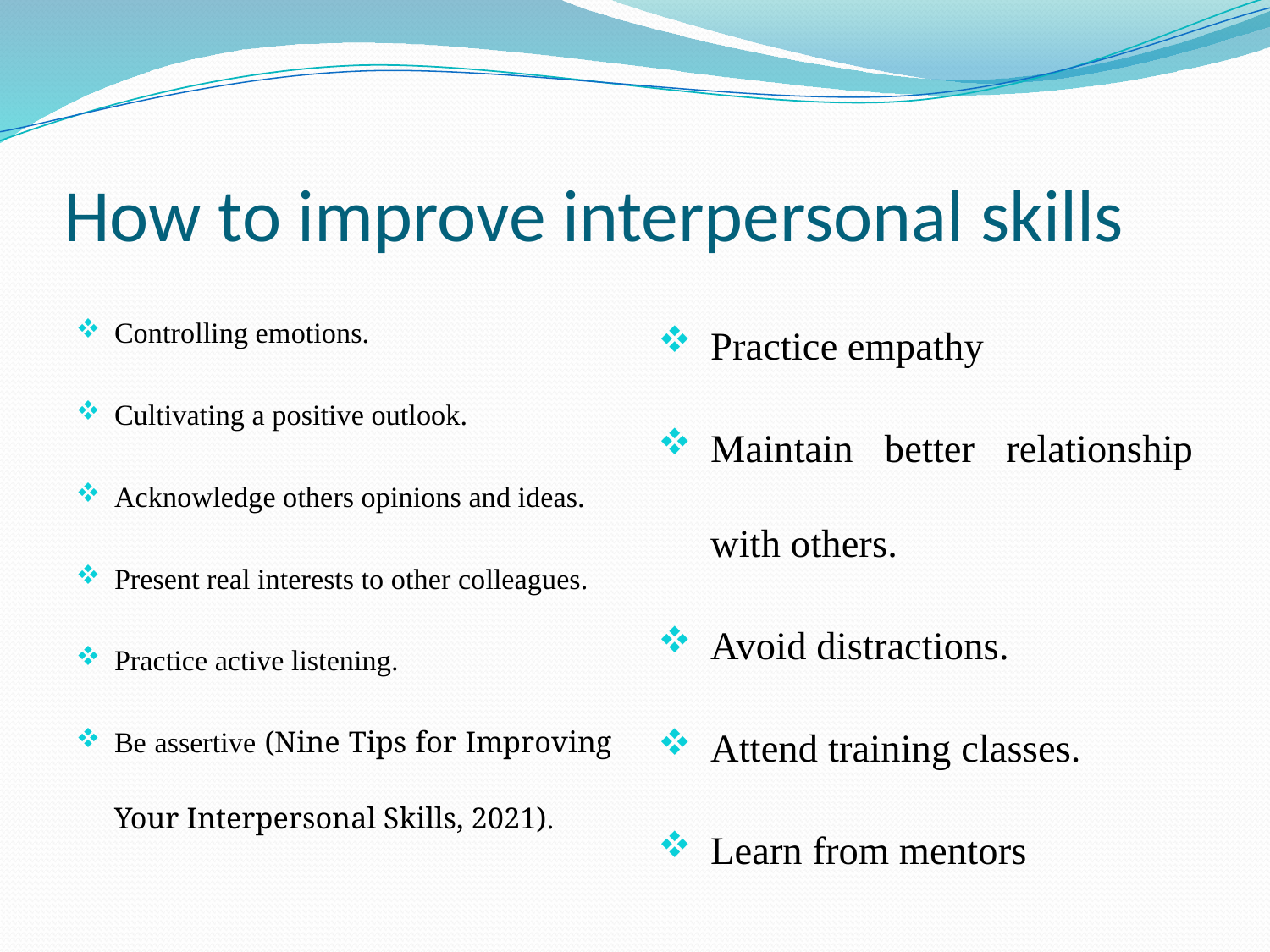

# How to improve interpersonal skills
Controlling emotions.
Cultivating a positive outlook.
Acknowledge others opinions and ideas.
Present real interests to other colleagues.
Practice active listening.
Be assertive (Nine Tips for Improving Your Interpersonal Skills, 2021).

Practice empathy
Maintain better relationship with others.
Avoid distractions.
Attend training classes.
Learn from mentors